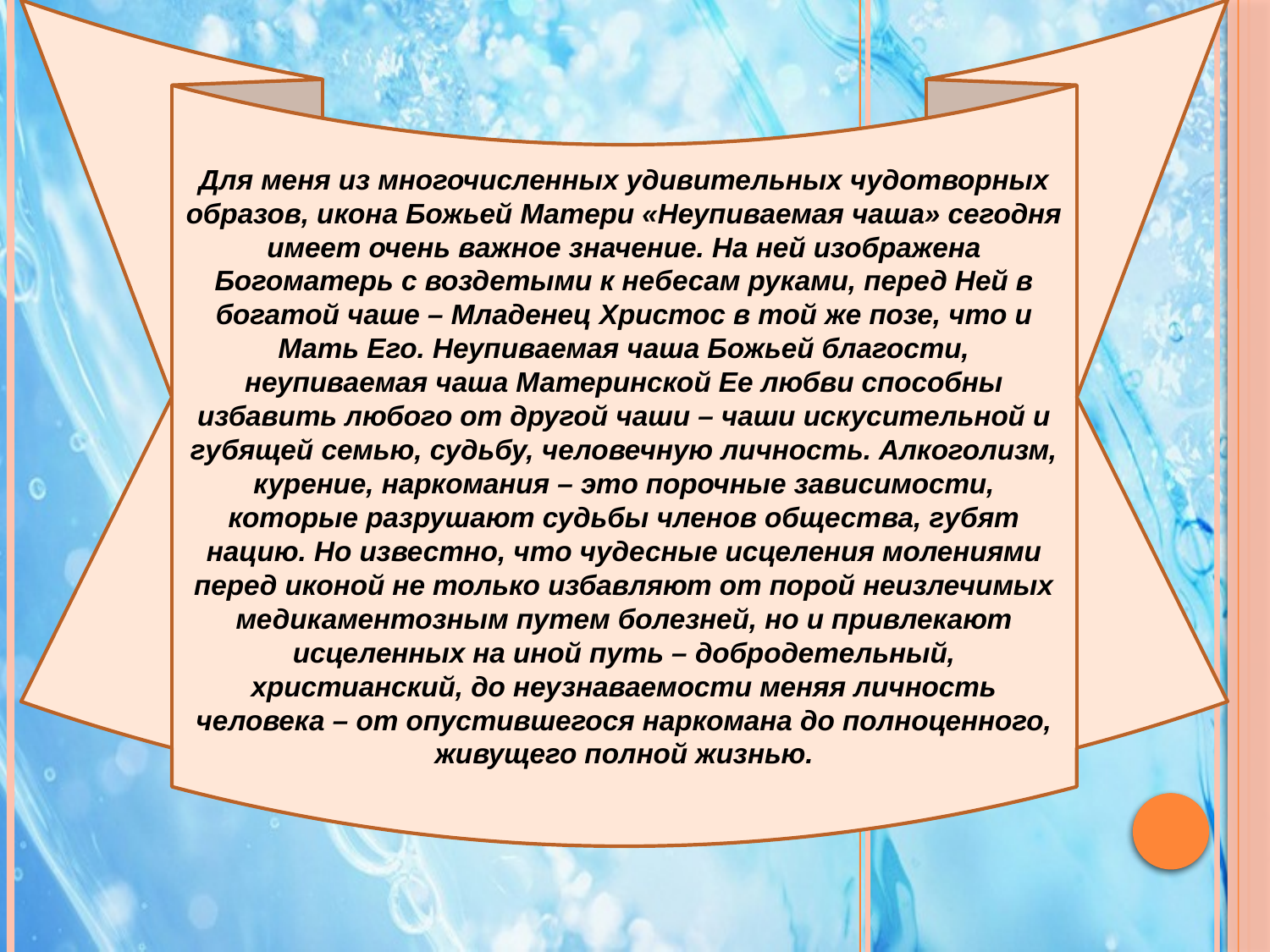

Для меня из многочисленных удивительных чудотворных образов, икона Божьей Матери «Неупиваемая чаша» сегодня имеет очень важное значение. На ней изображена Богоматерь с воздетыми к небесам руками, перед Ней в богатой чаше – Младенец Христос в той же позе, что и Мать Его. Неупиваемая чаша Божьей благости, неупиваемая чаша Материнской Ее любви способны избавить любого от другой чаши – чаши искусительной и губящей семью, судьбу, человечную личность. Алкоголизм, курение, наркомания – это порочные зависимости, которые разрушают судьбы членов общества, губят нацию. Но известно, что чудесные исцеления молениями перед иконой не только избавляют от порой неизлечимых медикаментозным путем болезней, но и привлекают исцеленных на иной путь – добродетельный, христианский, до неузнаваемости меняя личность человека – от опустившегося наркомана до полноценного, живущего полной жизнью.